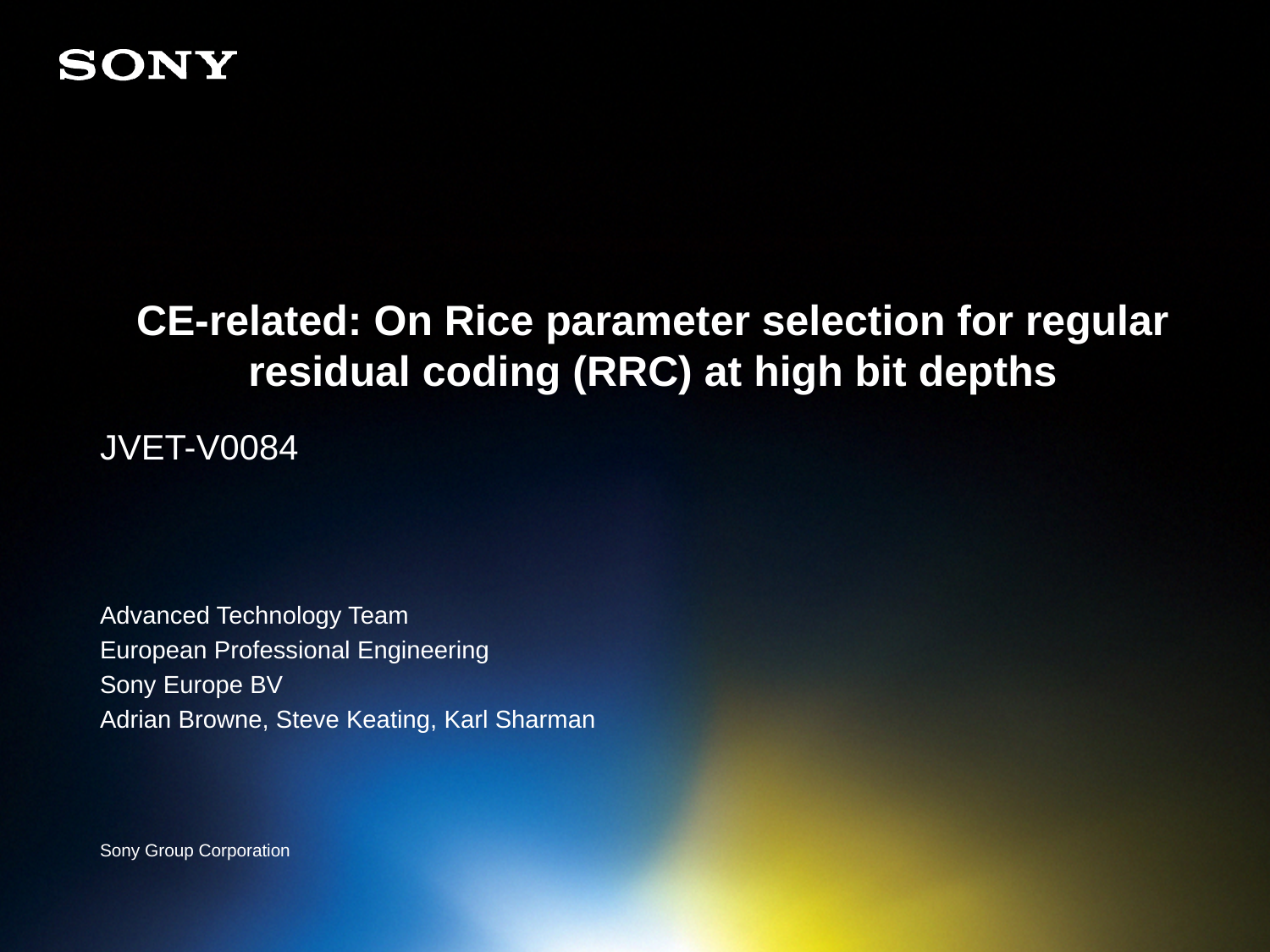

# CE-related: On Rice parameter selection for regular residual coding (RRC) at high bit depths
JVET-V0084
Advanced Technology Team
European Professional Engineering
Sony Europe BV
Adrian Browne, Steve Keating, Karl Sharman
Sony Group Corporation